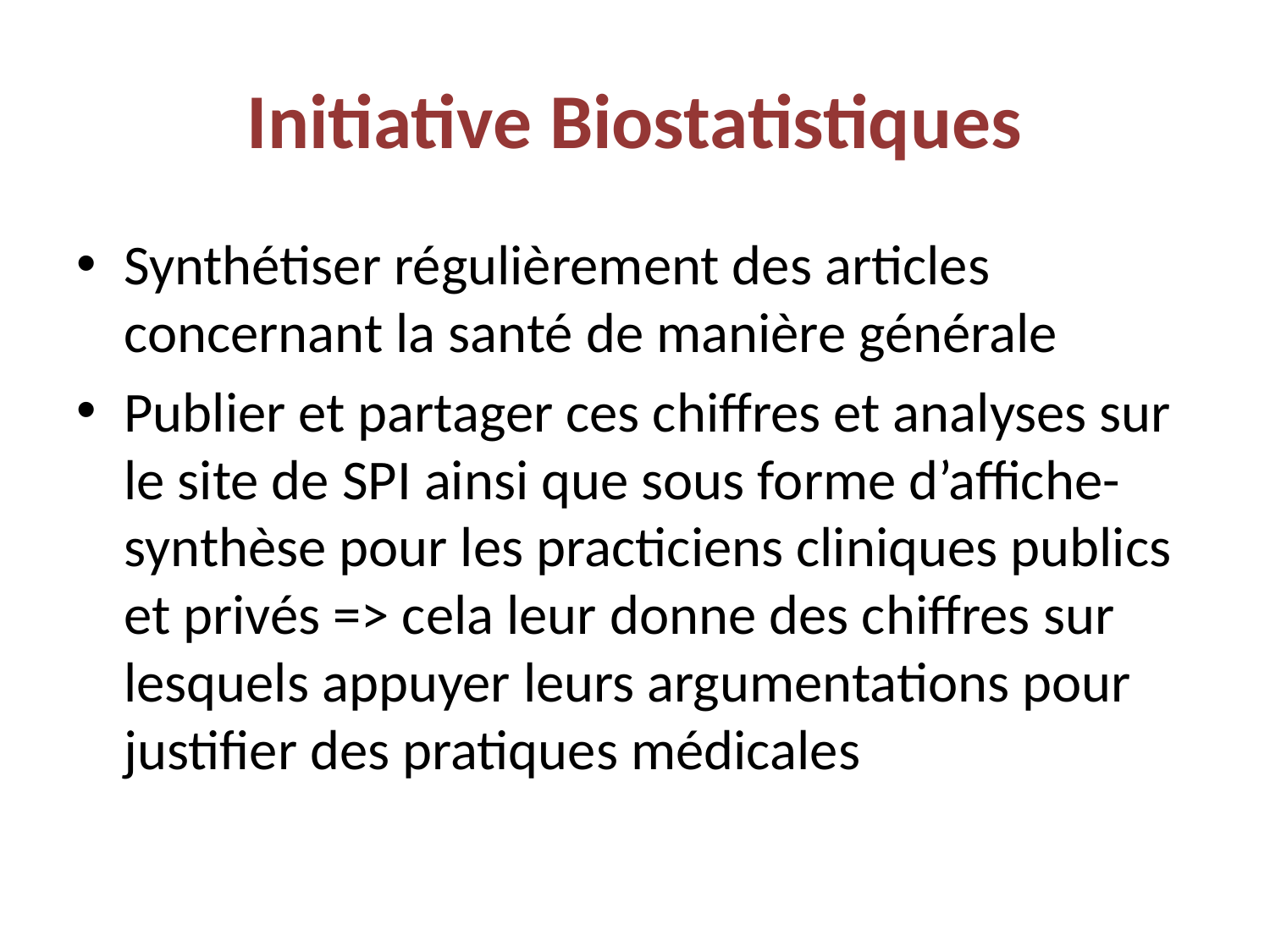

# Initiative Biostatistiques
Synthétiser régulièrement des articles concernant la santé de manière générale
Publier et partager ces chiffres et analyses sur le site de SPI ainsi que sous forme d’affiche-synthèse pour les practiciens cliniques publics et privés => cela leur donne des chiffres sur lesquels appuyer leurs argumentations pour justifier des pratiques médicales